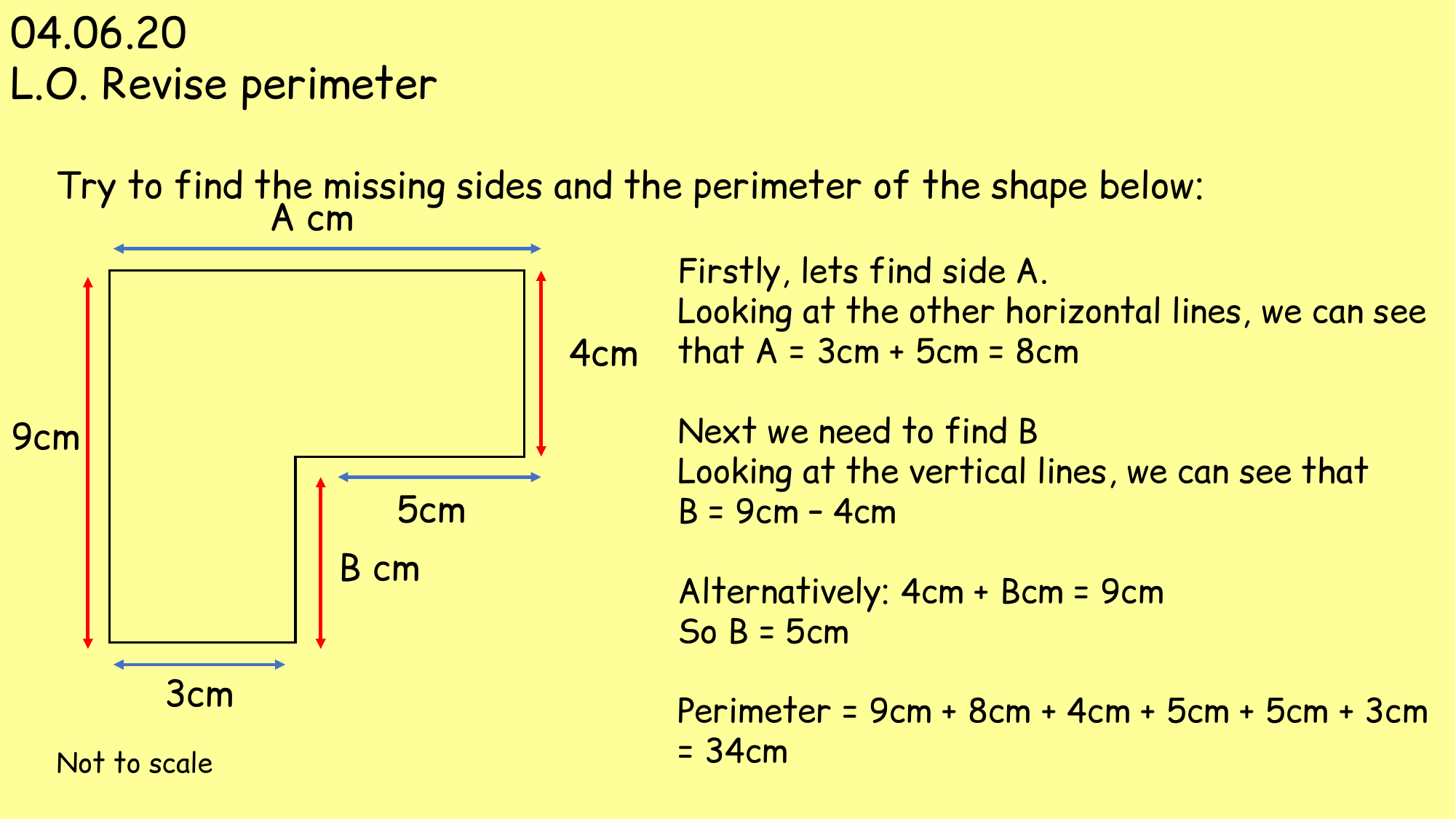

04.06.20
L.O. Revise perimeter
Try to find the missing sides and the perimeter of the shape below:
A cm
Firstly, lets find side A.
Looking at the other horizontal lines, we can see that A = 3cm + 5cm = 8cm

Next we need to find B
Looking at the vertical lines, we can see that
B = 9cm – 4cm

Alternatively: 4cm + Bcm = 9cm
So B = 5cm

Perimeter = 9cm + 8cm + 4cm + 5cm + 5cm + 3cm = 34cm

4cm
9cm
5cm
 B cm
3cm
Not to scale